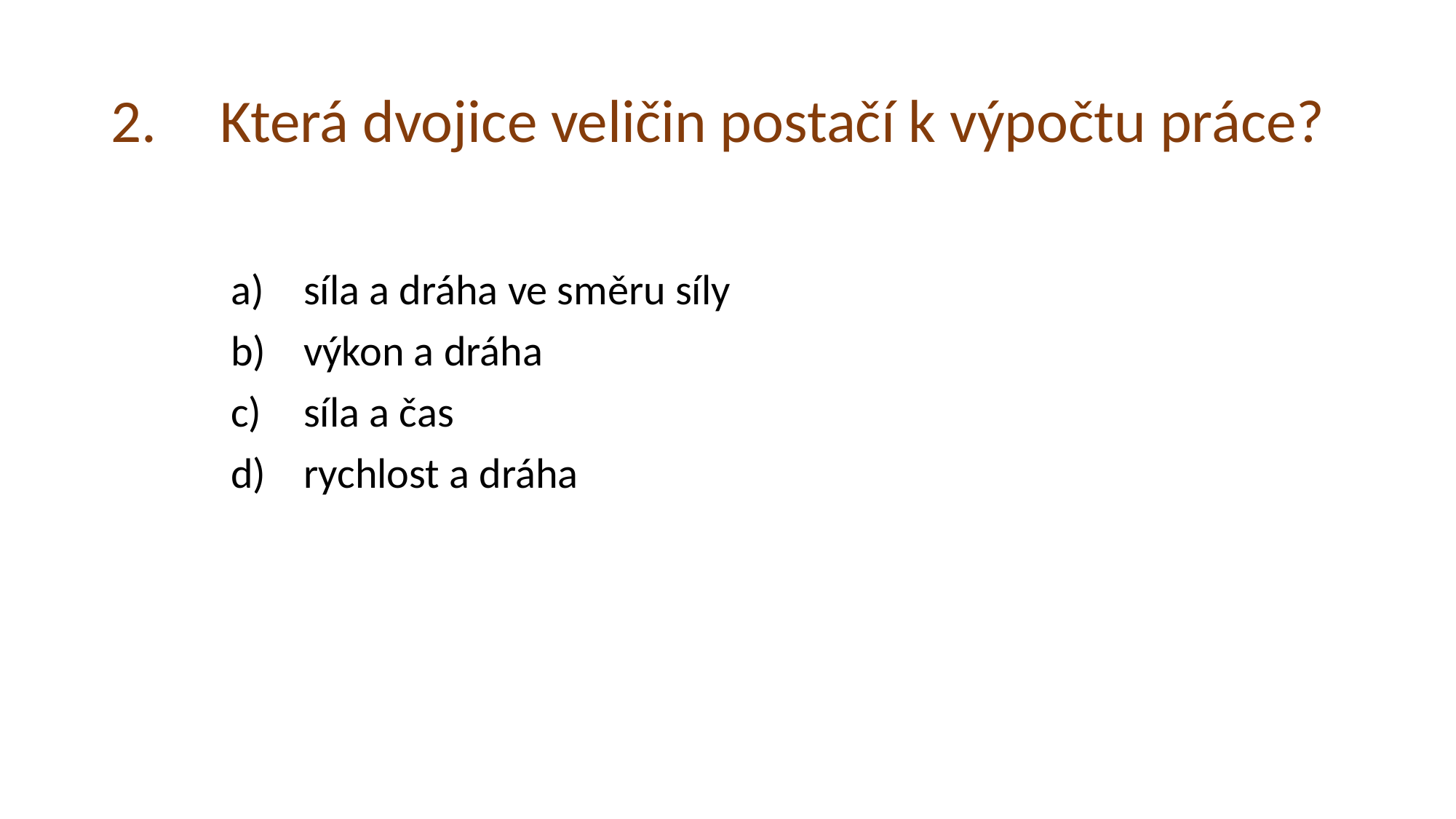

# 2. 	Která dvojice veličin postačí k výpočtu práce?
síla a dráha ve směru síly
výkon a dráha
síla a čas
rychlost a dráha